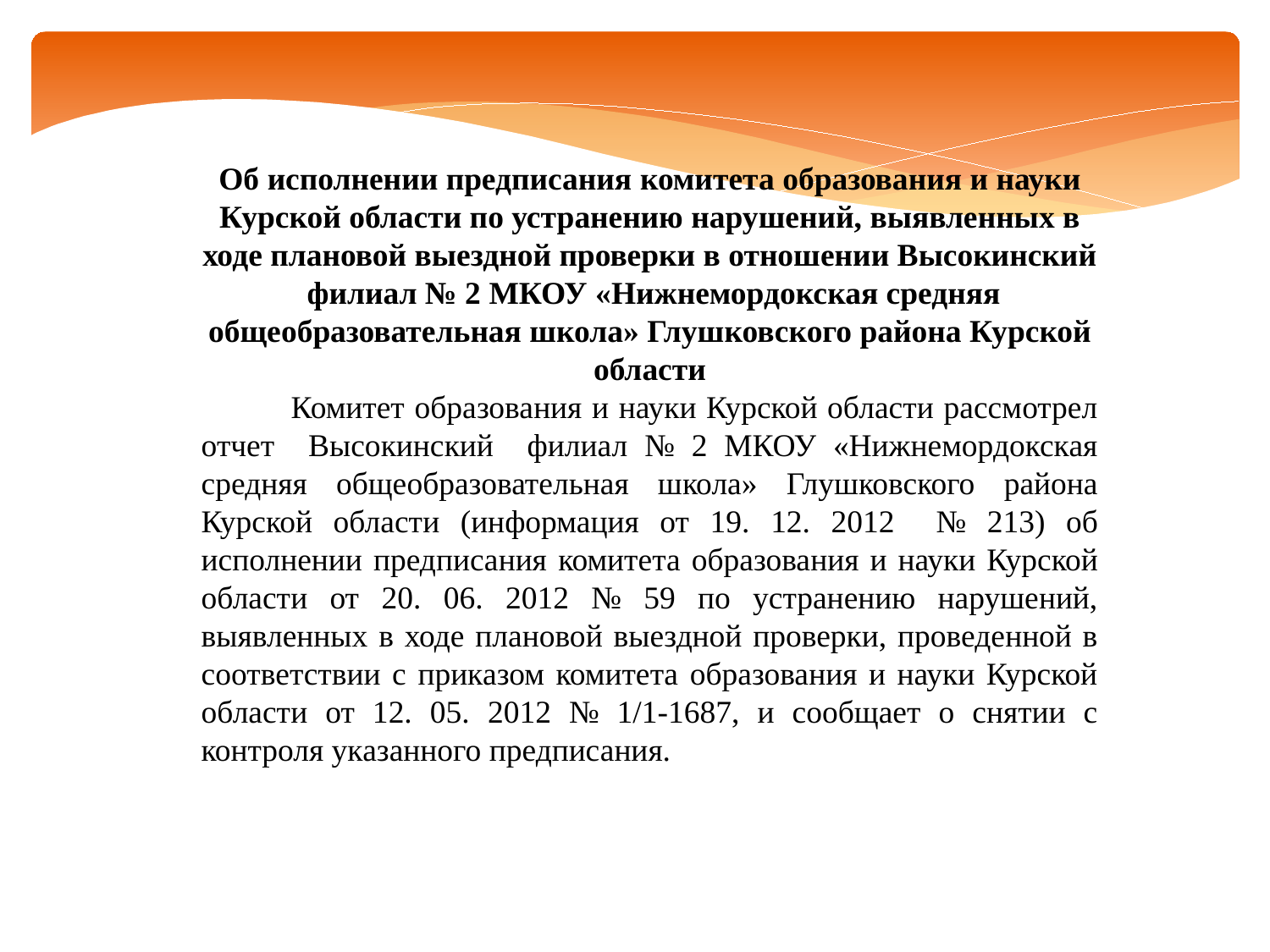

Об исполнении предписания комитета образования и науки Курской области по устранению нарушений, выявленных в ходе плановой выездной проверки в отношении Высокинский
 филиал № 2 МКОУ «Нижнемордокская средняя общеобразовательная школа» Глушковского района Курской области
         Комитет образования и науки Курской области рассмотрел отчет  Высокинский  филиал № 2 МКОУ «Нижнемордокская средняя общеобразовательная школа» Глушковского района Курской области (информация от 19. 12. 2012  № 213) об исполнении предписания комитета образования и науки Курской области от 20. 06. 2012 № 59 по устранению нарушений, выявленных в ходе плановой выездной проверки, проведенной в соответствии с приказом комитета образования и науки Курской области от 12. 05. 2012 № 1/1-1687, и сообщает о снятии с контроля указанного предписания.